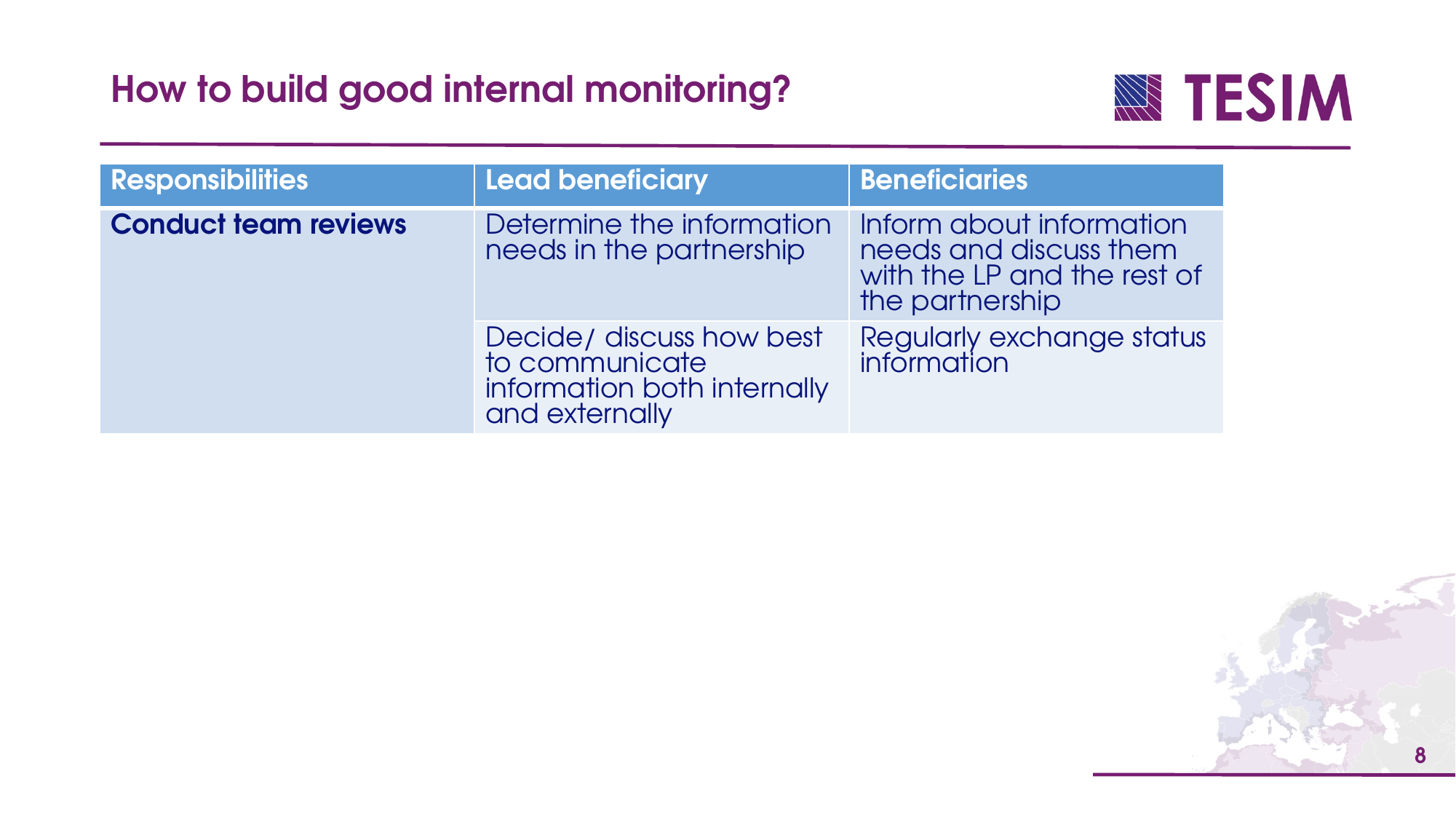

How to build good internal monitoring?
| Responsibilities | Lead beneficiary | Beneficiaries |
| --- | --- | --- |
| Conduct team reviews | Determine the information needs in the partnership | Inform about information needs and discuss them with the LP and the rest of the partnership |
|  | Decide/ discuss how best to communicate information both internally and externally | Regularly exchange status information |